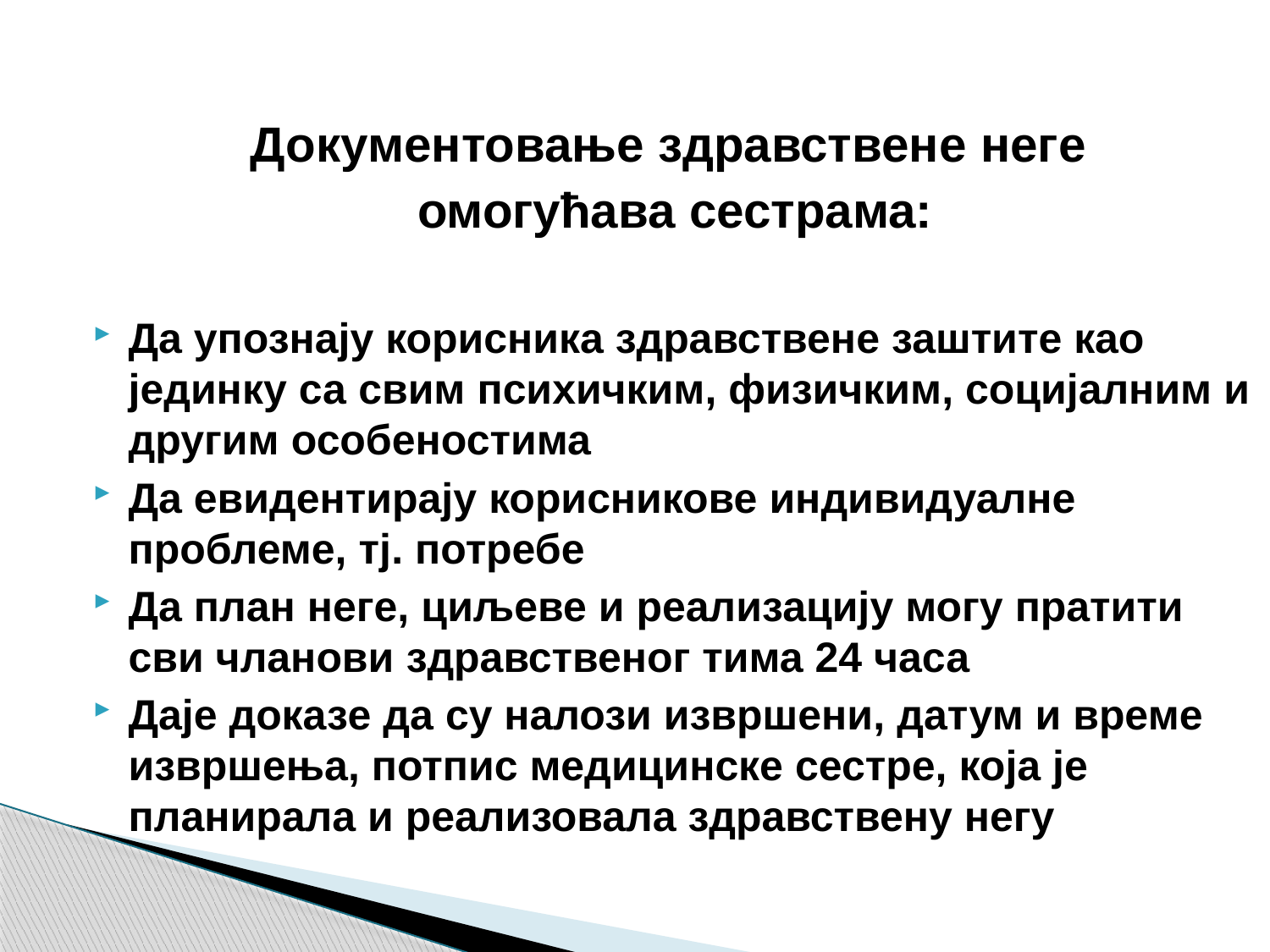

Документовање здравствене неге
омогућава сестрама:

Да упознају корисника здравствене заштите као јединку са свим психичким, физичким, социјалним и другим особеностима
Да евидентирају корисникове индивидуалне проблеме, тј. потребе
Да план неге, циљеве и реализацију могу пратити сви чланови здравственог тима 24 часа
Даје доказе да су налози извршени, датум и време извршења, потпис медицинске сестре, која је планирала и реализовала здравствену негу